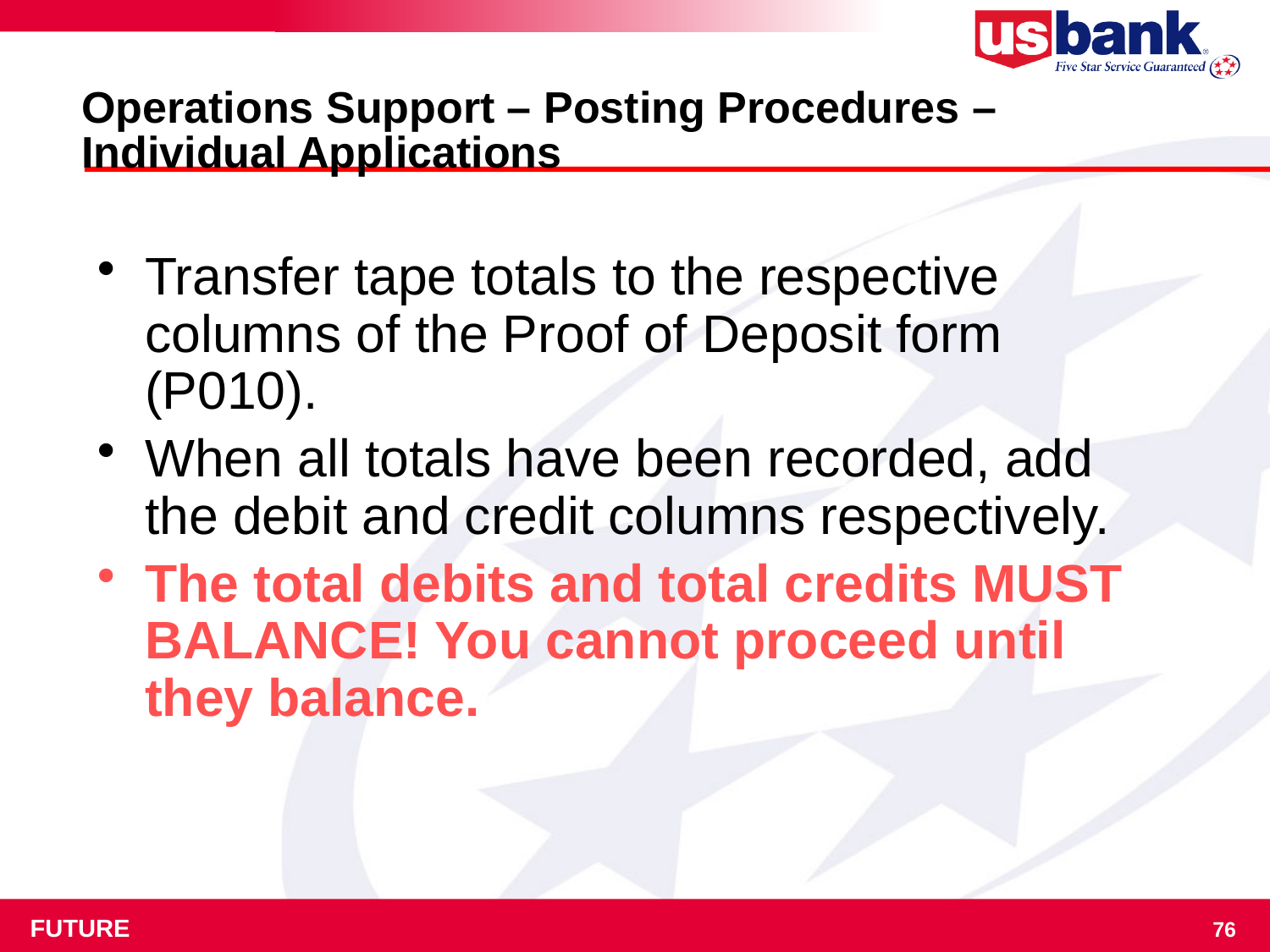

# Operations Support – Posting Procedures – Individual Applications
Transfer tape totals to the respective columns of the Proof of Deposit form (P010).
When all totals have been recorded, add the debit and credit columns respectively.
The total debits and total credits MUST BALANCE! You cannot proceed until they balance.